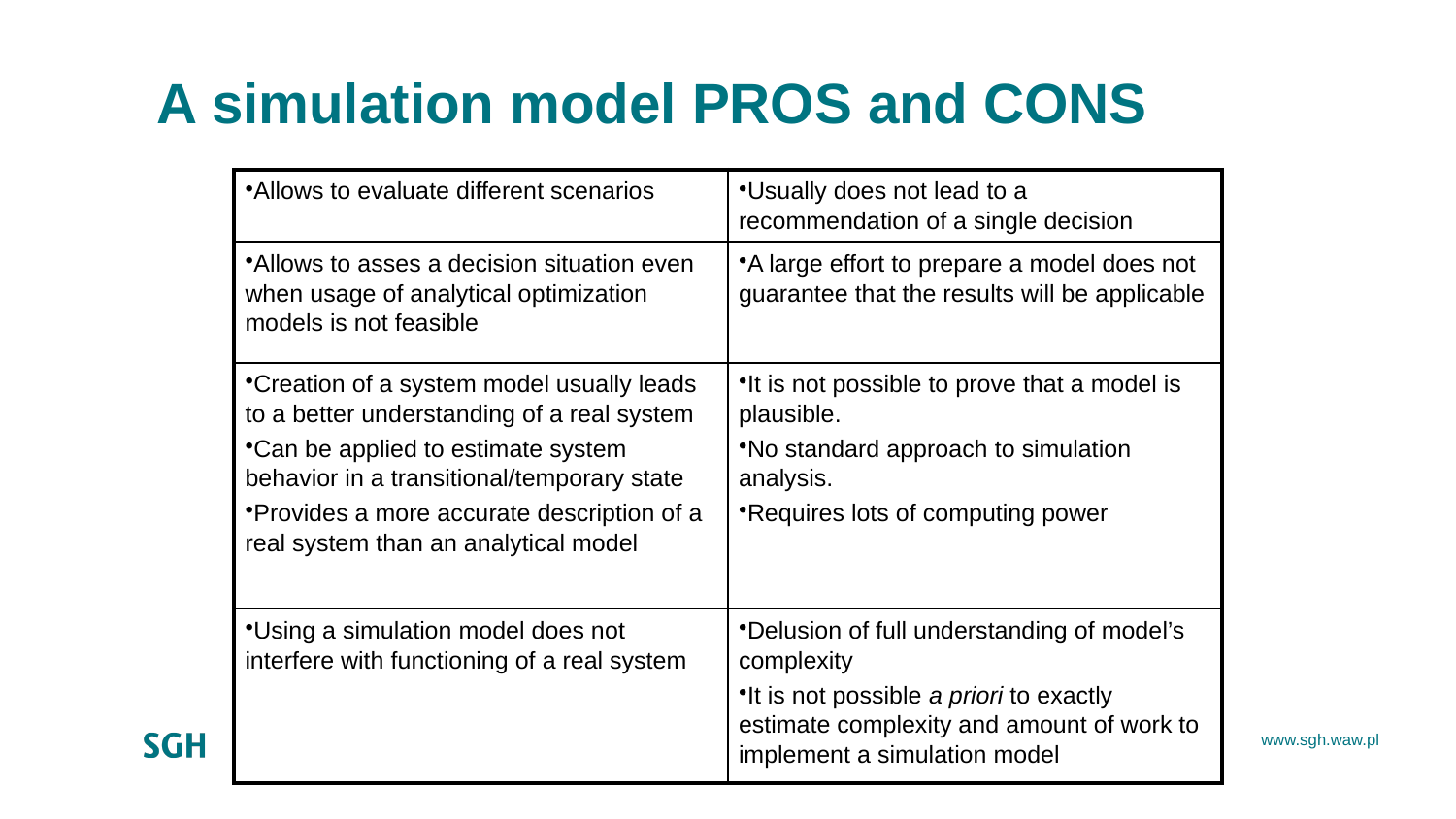

# A simulation model PROS and CONS
| Allows to evaluate different scenarios | Usually does not lead to a recommendation of a single decision |
| --- | --- |
| Allows to asses a decision situation even when usage of analytical optimization models is not feasible | A large effort to prepare a model does not guarantee that the results will be applicable |
| Creation of a system model usually leads to a better understanding of a real system Can be applied to estimate system behavior in a transitional/temporary state Provides a more accurate description of a real system than an analytical model | It is not possible to prove that a model is plausible. No standard approach to simulation analysis. Requires lots of computing power |
| Using a simulation model does not interfere with functioning of a real system | Delusion of full understanding of model’s complexity It is not possible a priori to exactly estimate complexity and amount of work to implement a simulation model |